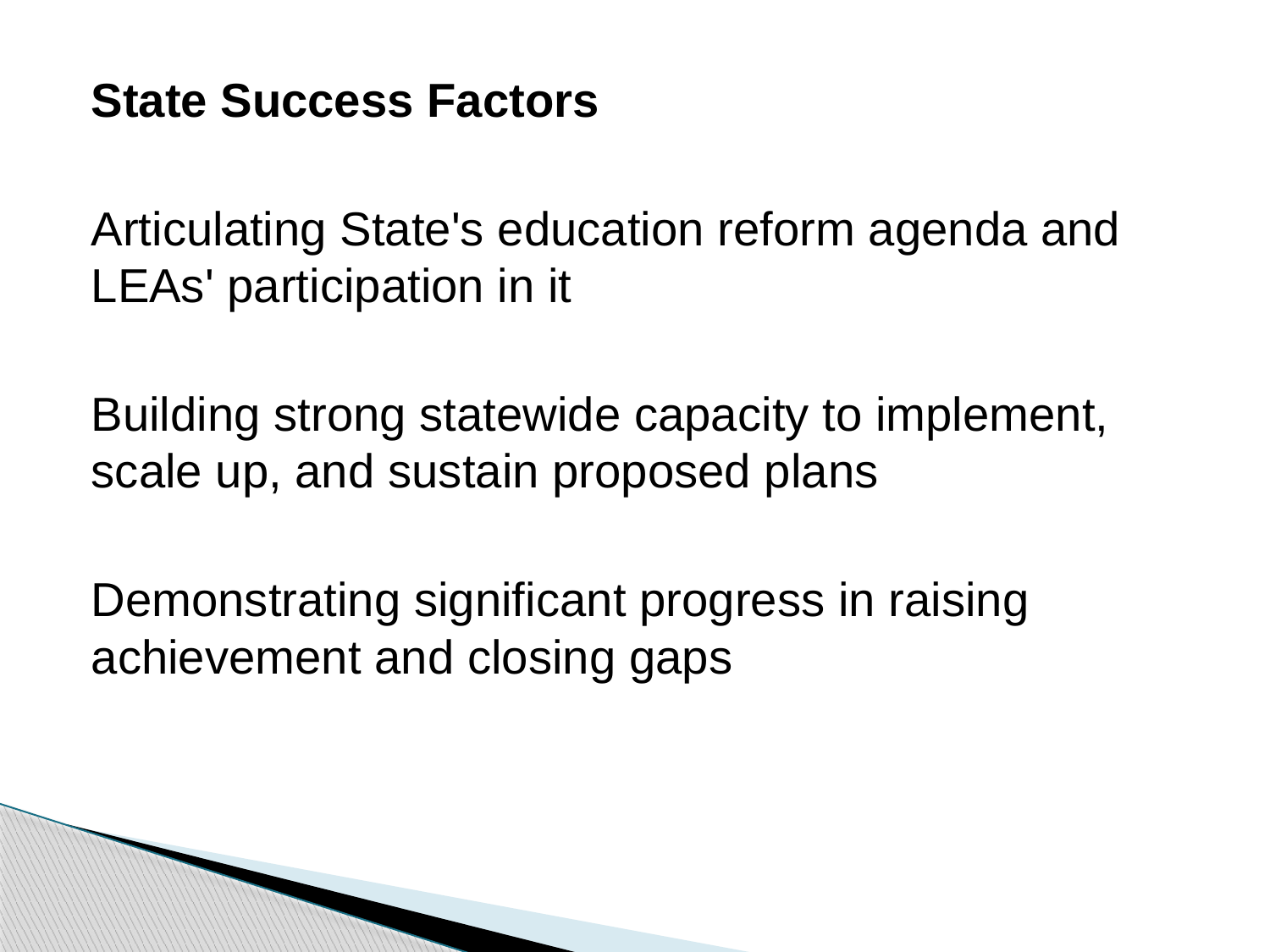

State Success Factors

Articulating State's education reform agenda and LEAs' participation in it

Building strong statewide capacity to implement, scale up, and sustain proposed plans

Demonstrating significant progress in raising achievement and closing gaps